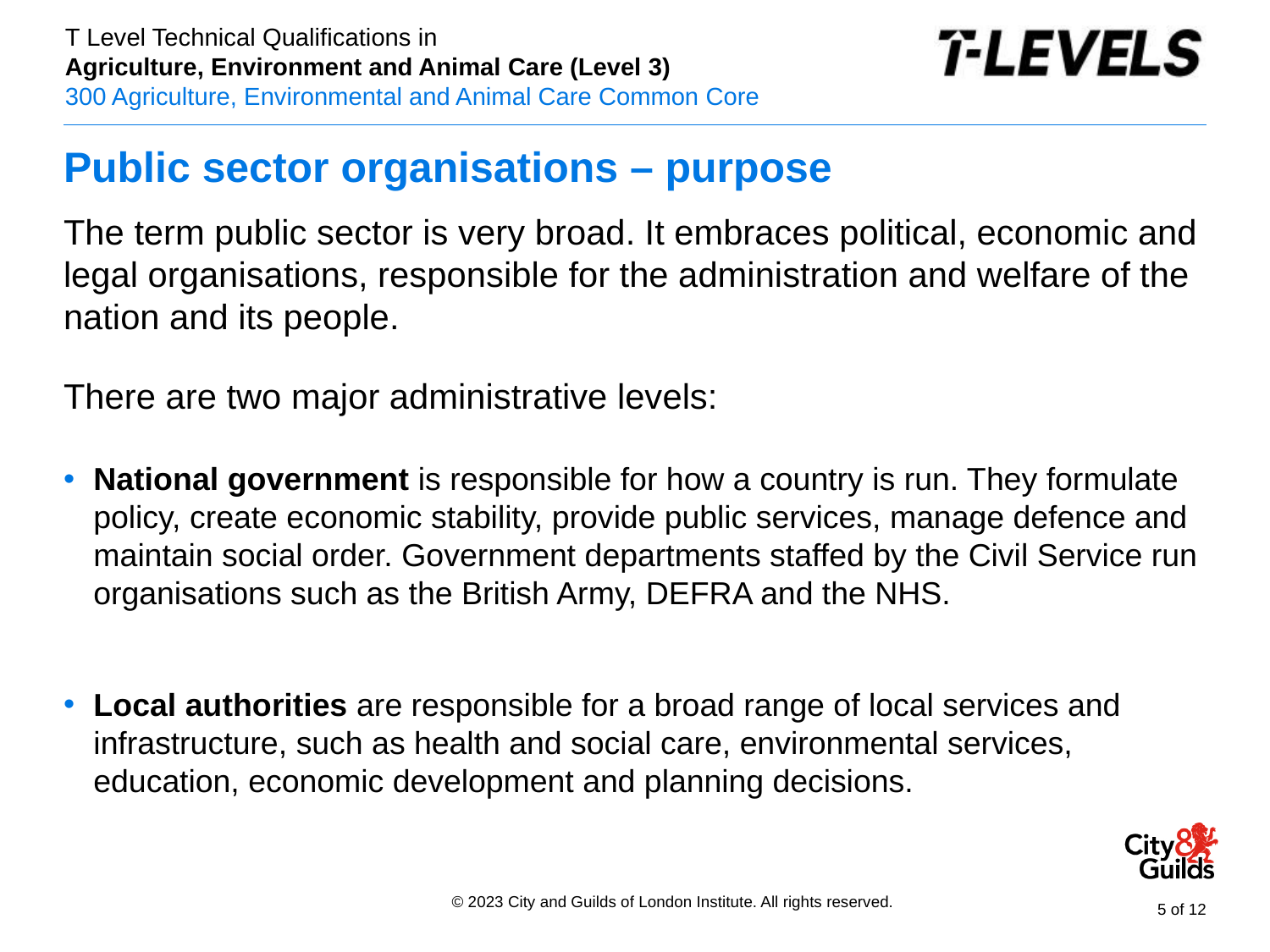

# Public sector organisations – purpose
The term public sector is very broad. It embraces political, economic and legal organisations, responsible for the administration and welfare of the nation and its people.

There are two major administrative levels:

National government is responsible for how a country is run. They formulate policy, create economic stability, provide public services, manage defence and maintain social order. Government departments staffed by the Civil Service run organisations such as the British Army, DEFRA and the NHS.

Local authorities are responsible for a broad range of local services and infrastructure, such as health and social care, environmental services, education, economic development and planning decisions.